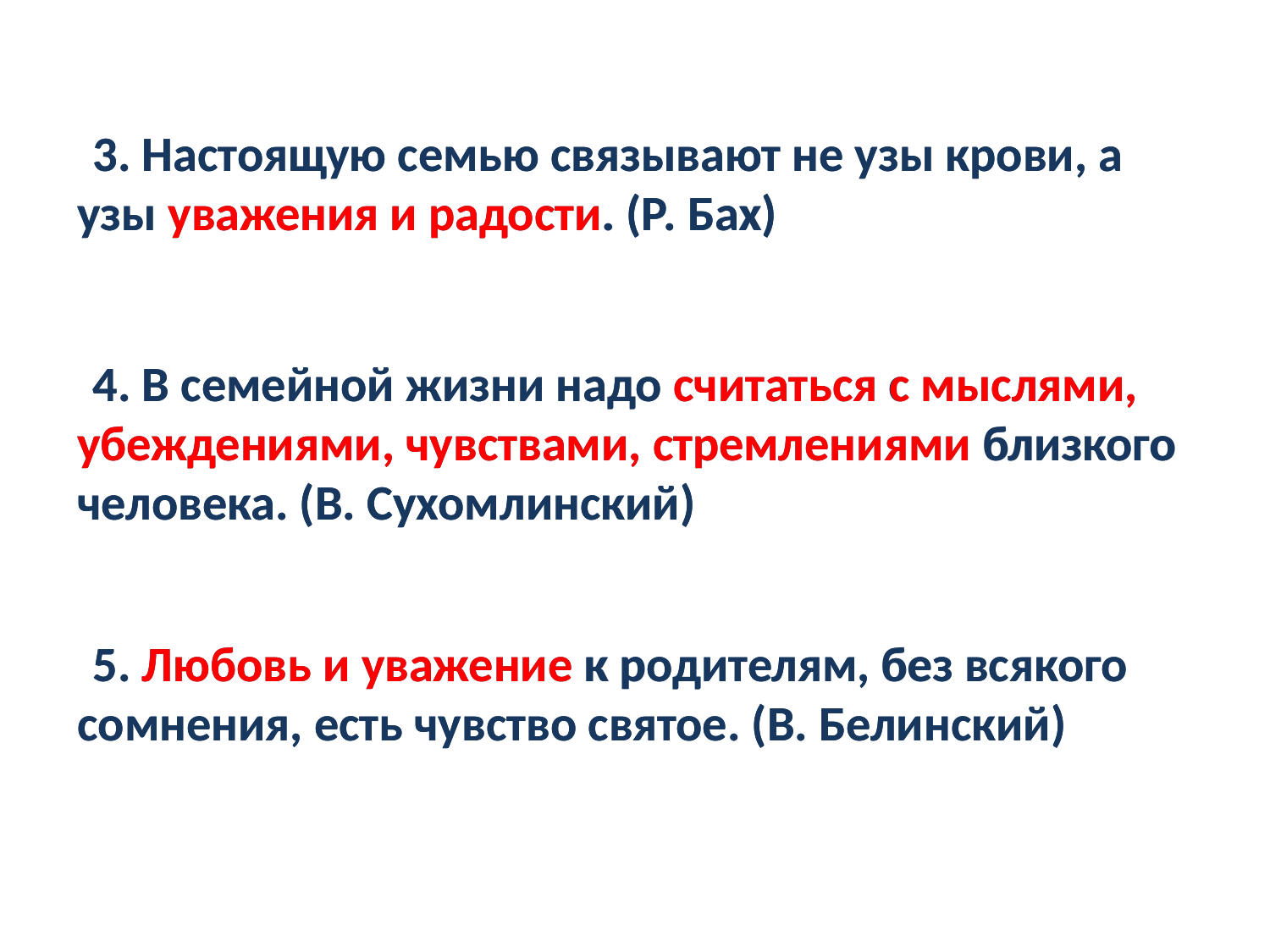

3. Настоящую семью связывают не узы крови, а узы уважения и радости. (Р. Бах)
3. Настоящую семью связывают не узы крови, а узы уважения и радости. (Р. Бах)
4. В семейной жизни надо считаться с мыслями, убеждениями, чувствами, стремлениями близкого человека. (В. Сухомлинский)
4. В семейной жизни надо считаться с мыслями, убеждениями, чувствами, стремлениями близкого человека. (В. Сухомлинский)
5. Любовь и уважение к родителям, без всякого сомнения, есть чувство святое. (В. Белинский)
5. Любовь и уважение к родителям, без всякого сомнения, есть чувство святое. (В. Белинский)